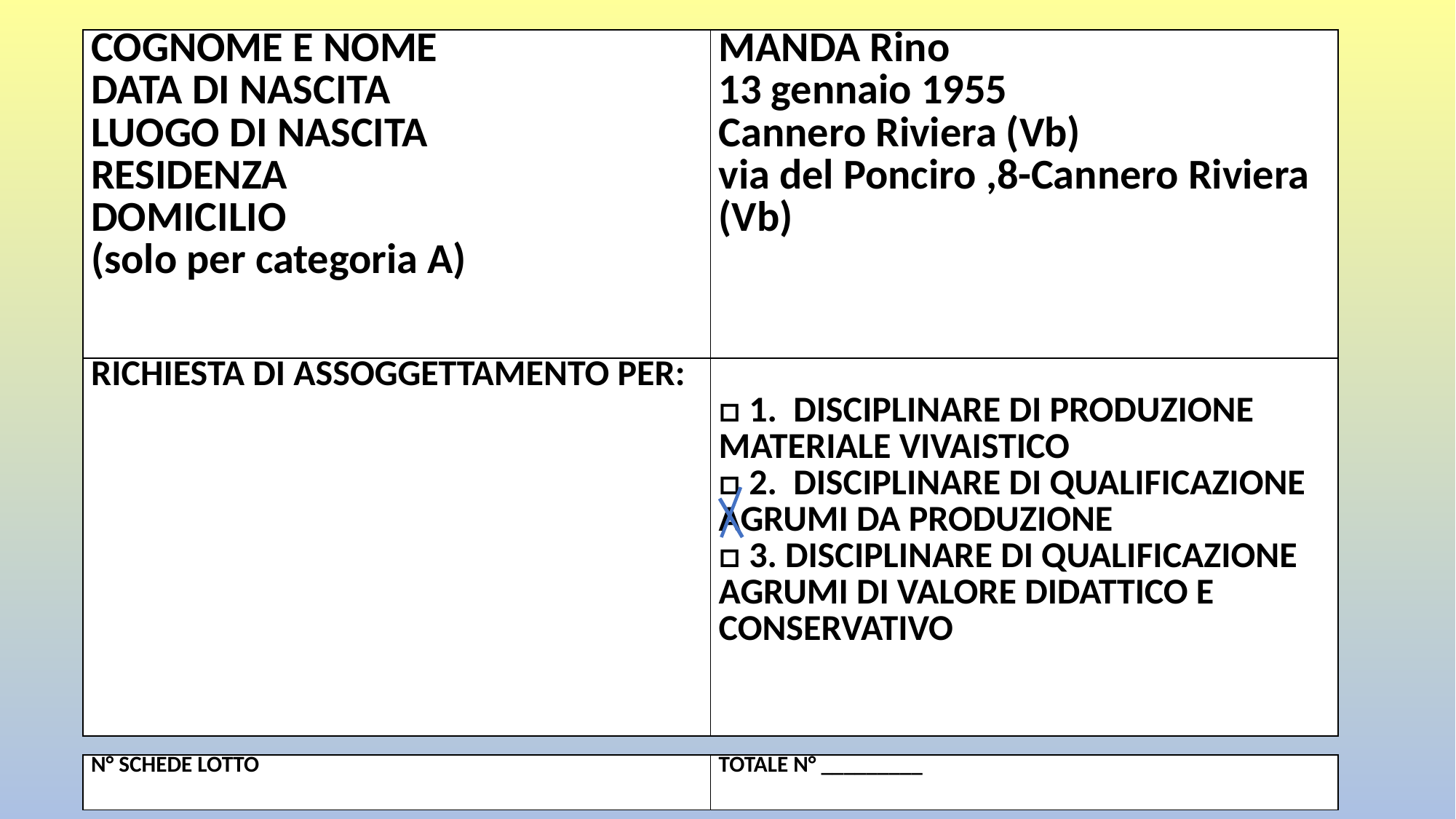

| COGNOME E NOME DATA DI NASCITA LUOGO DI NASCITA RESIDENZA DOMICILIO (solo per categoria A) | MANDA Rino 13 gennaio 1955 Cannero Riviera (Vb) via del Ponciro ,8-Cannero Riviera (Vb) |
| --- | --- |
| RICHIESTA DI ASSOGGETTAMENTO PER: | □ 1. DISCIPLINARE DI PRODUZIONE MATERIALE VIVAISTICO □ 2. DISCIPLINARE DI QUALIFICAZIONE AGRUMI DA PRODUZIONE □ 3. DISCIPLINARE DI QUALIFICAZIONE AGRUMI DI VALORE DIDATTICO E CONSERVATIVO |
| --- | --- |
| N° SCHEDE LOTTO | TOTALE N° \_\_\_\_\_\_\_\_\_ |
| --- | --- |